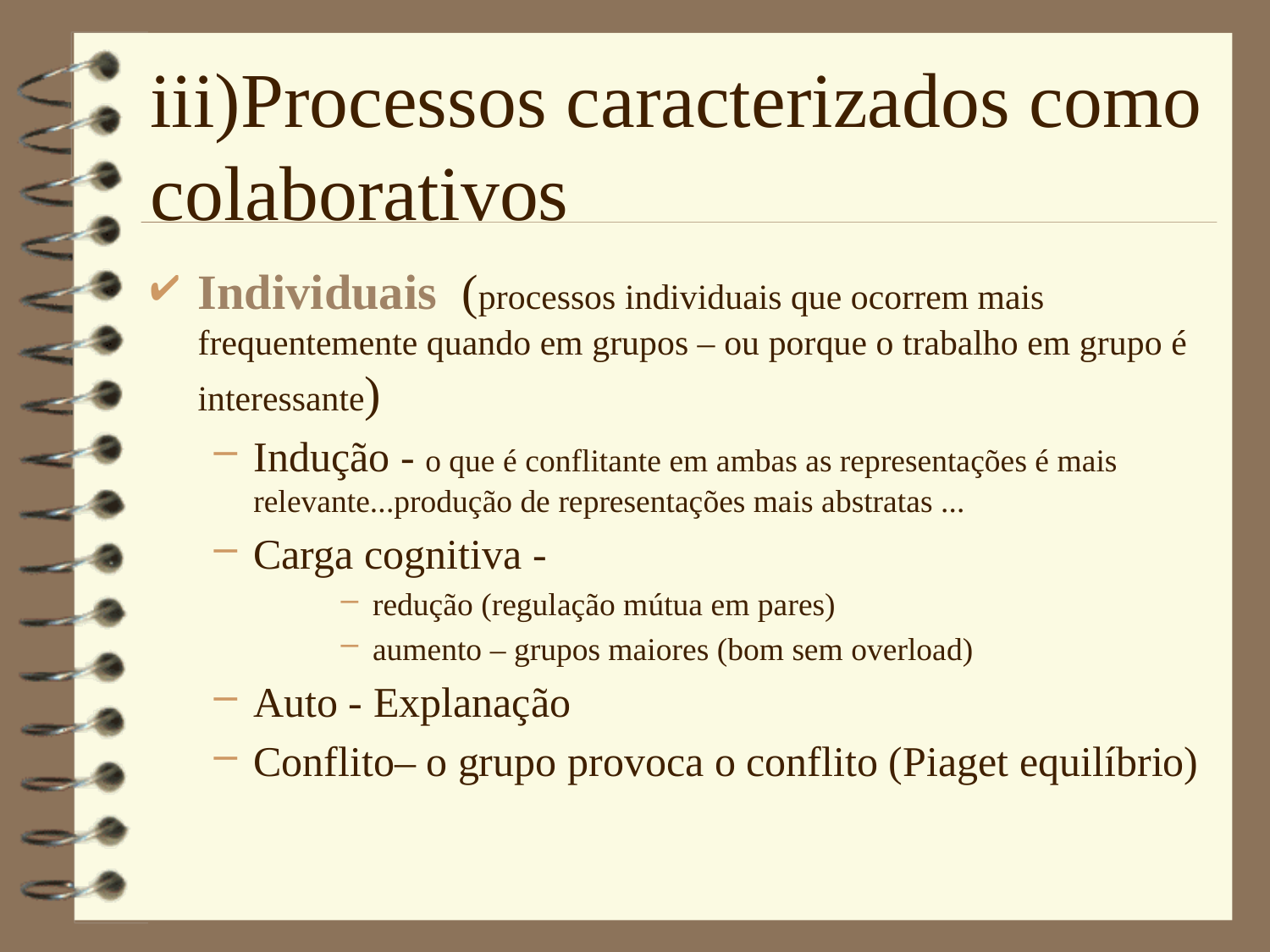

# iii)Processos caracterizados como colaborativos
Individuais  (processos individuais que ocorrem mais frequentemente quando em grupos – ou porque o trabalho em grupo é interessante)
Indução - o que é conflitante em ambas as representações é mais relevante...produção de representações mais abstratas ...
Carga cognitiva -
redução (regulação mútua em pares)
aumento – grupos maiores (bom sem overload)
Auto - Explanação
Conflito– o grupo provoca o conflito (Piaget equilíbrio)